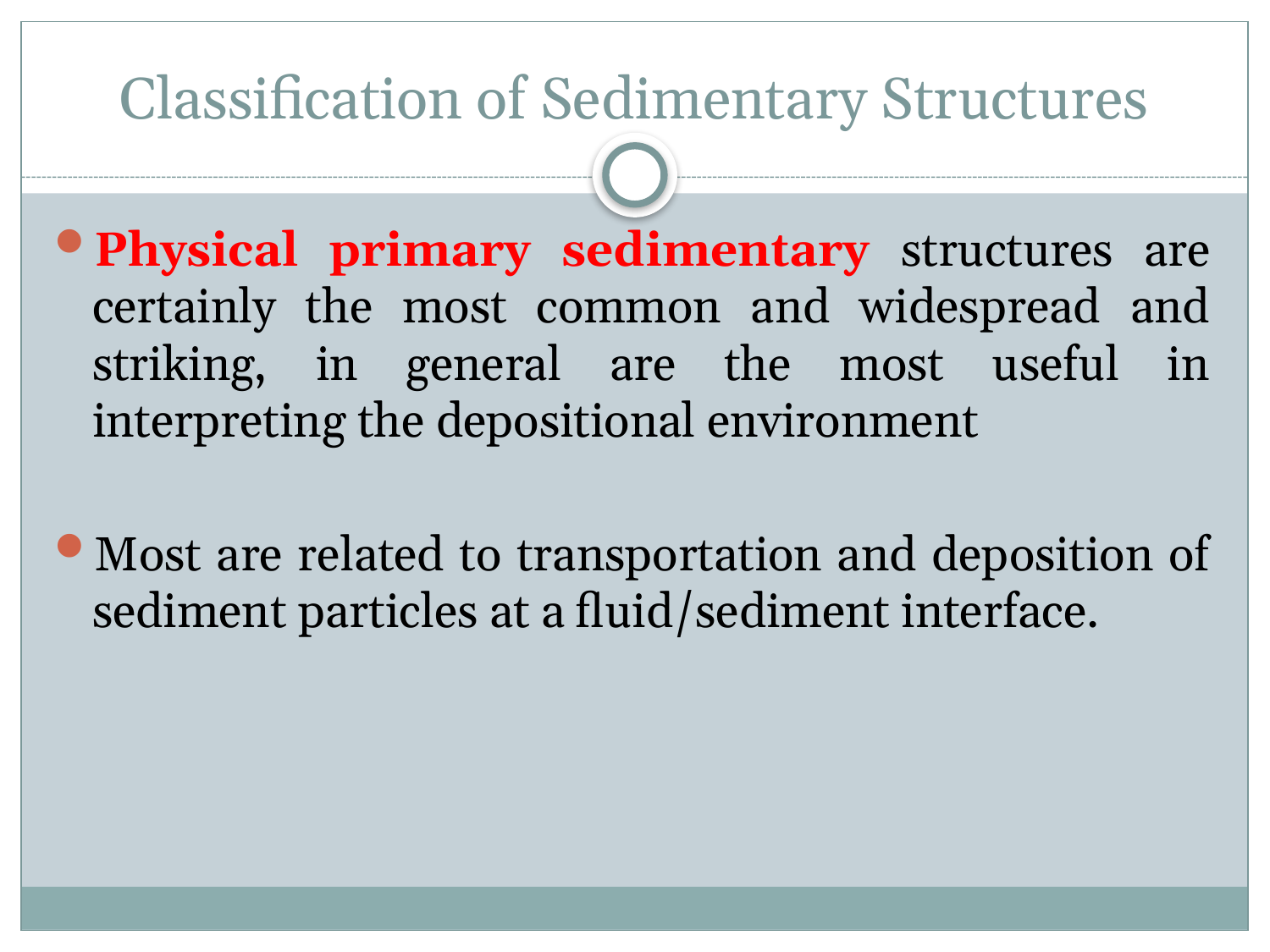

# Classification of Sedimentary Structures
Physical primary sedimentary structures are certainly the most common and widespread and striking, in general are the most useful in interpreting the depositional environment

Most are related to transportation and deposition of sediment particles at a fluid/sediment interface.